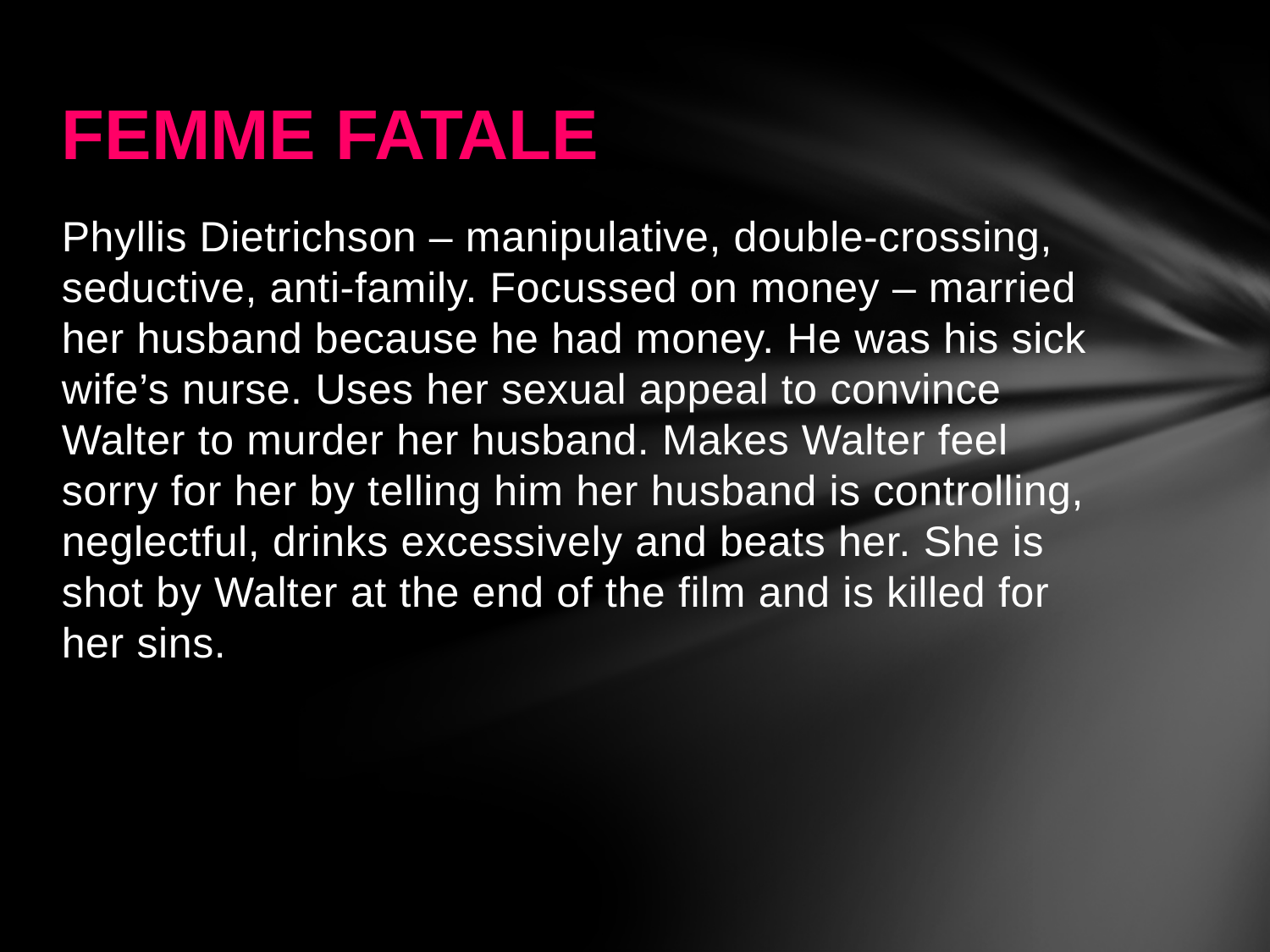

# FEMME FATALE
Phyllis Dietrichson – manipulative, double-crossing, seductive, anti-family. Focussed on money – married her husband because he had money. He was his sick wife’s nurse. Uses her sexual appeal to convince Walter to murder her husband. Makes Walter feel sorry for her by telling him her husband is controlling, neglectful, drinks excessively and beats her. She is shot by Walter at the end of the film and is killed for her sins.